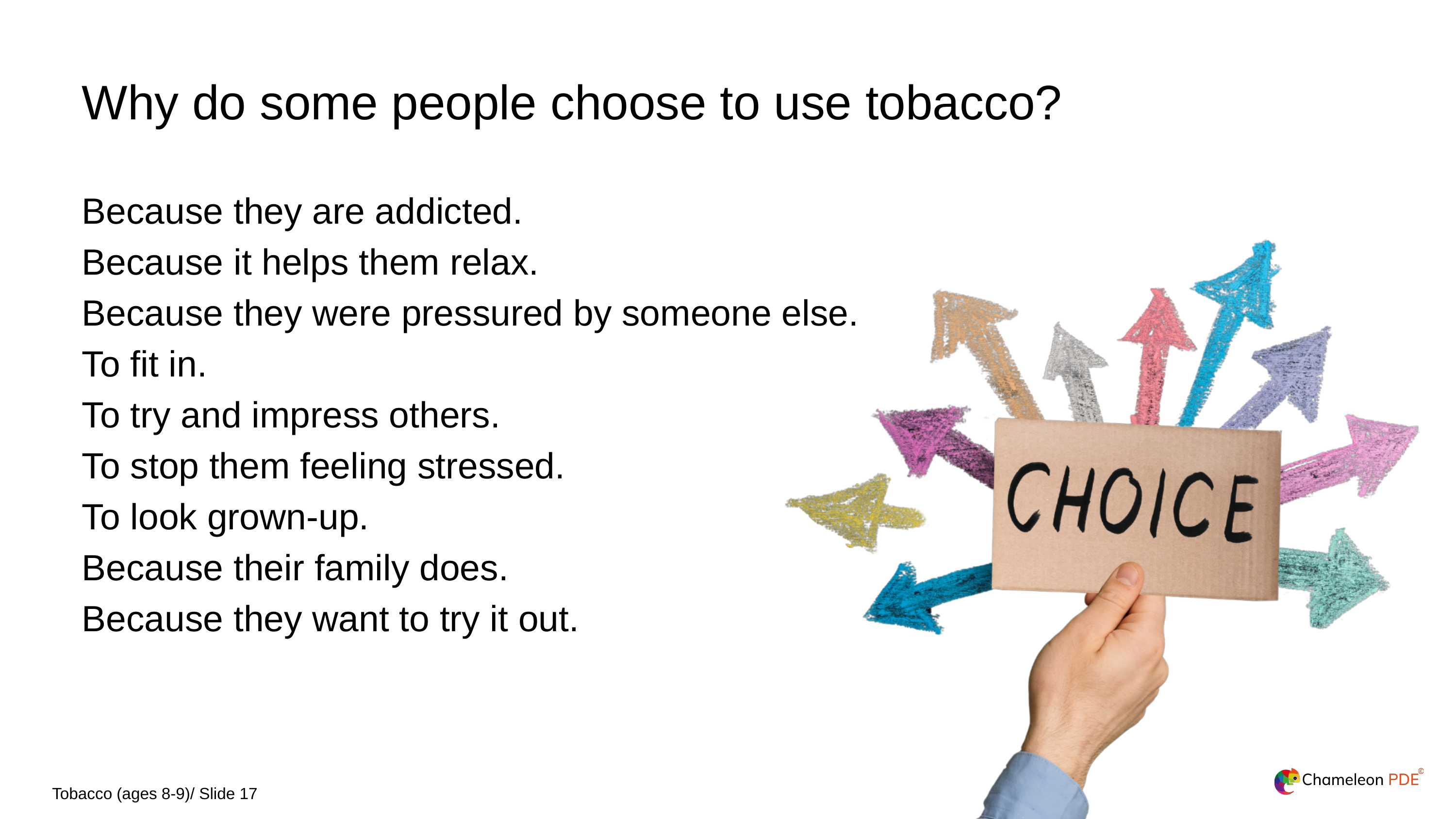

Why do some people choose to use tobacco?

Because they are addicted.
Because it helps them relax.
Because they were pressured by someone else.
To fit in.
To try and impress others.
To stop them feeling stressed.
To look grown-up.
Because their family does.
Because they want to try it out.

Tobacco (ages 8-9)/ Slide 17